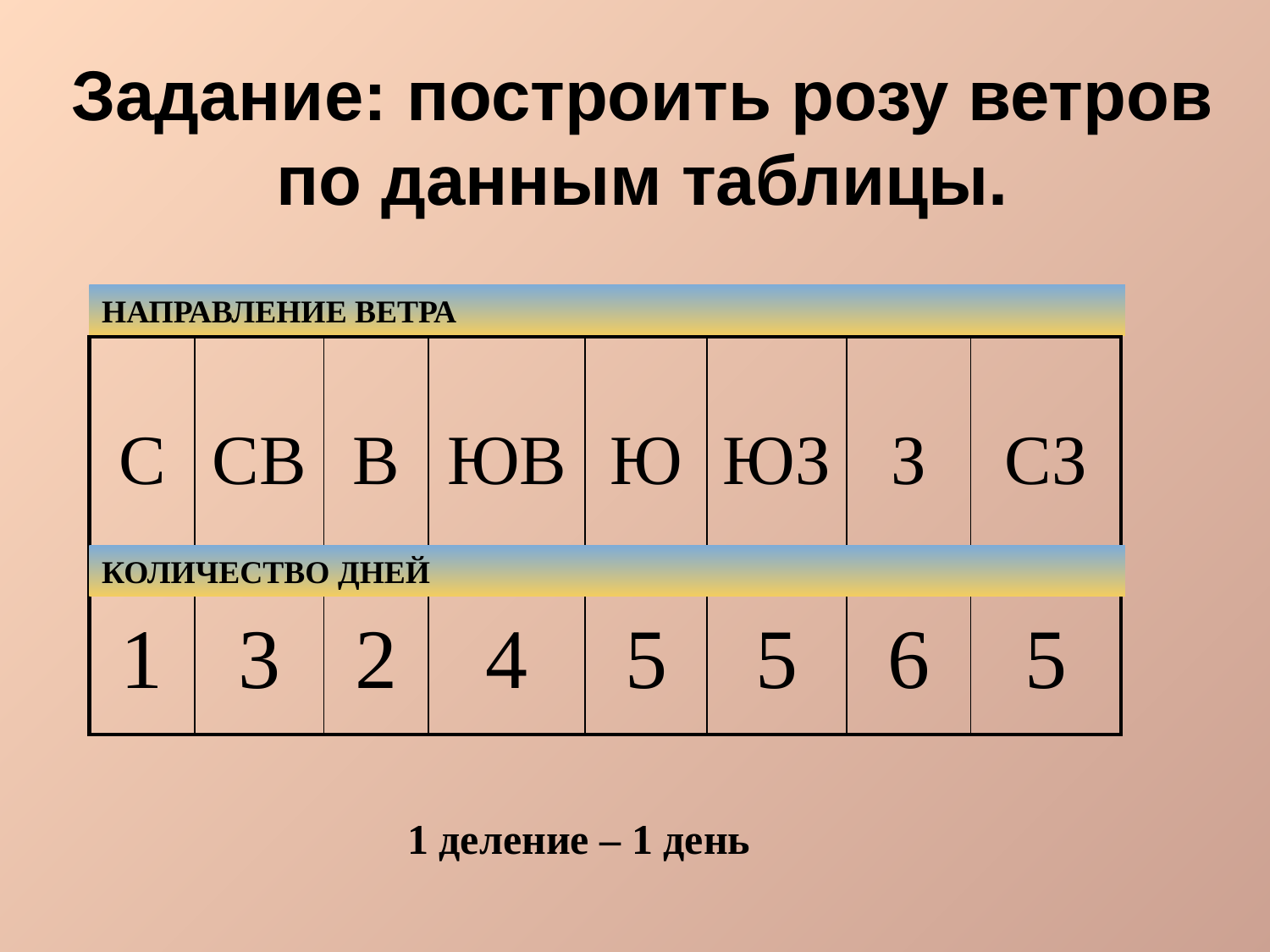

Задание: построить розу ветров по данным таблицы.
НАПРАВЛЕНИЕ ВЕТРА
| С | СВ | В | ЮВ | Ю | ЮЗ | З | СЗ |
| --- | --- | --- | --- | --- | --- | --- | --- |
| 1 | 3 | 2 | 4 | 5 | 5 | 6 | 5 |
КОЛИЧЕСТВО ДНЕЙ
1 деление – 1 день